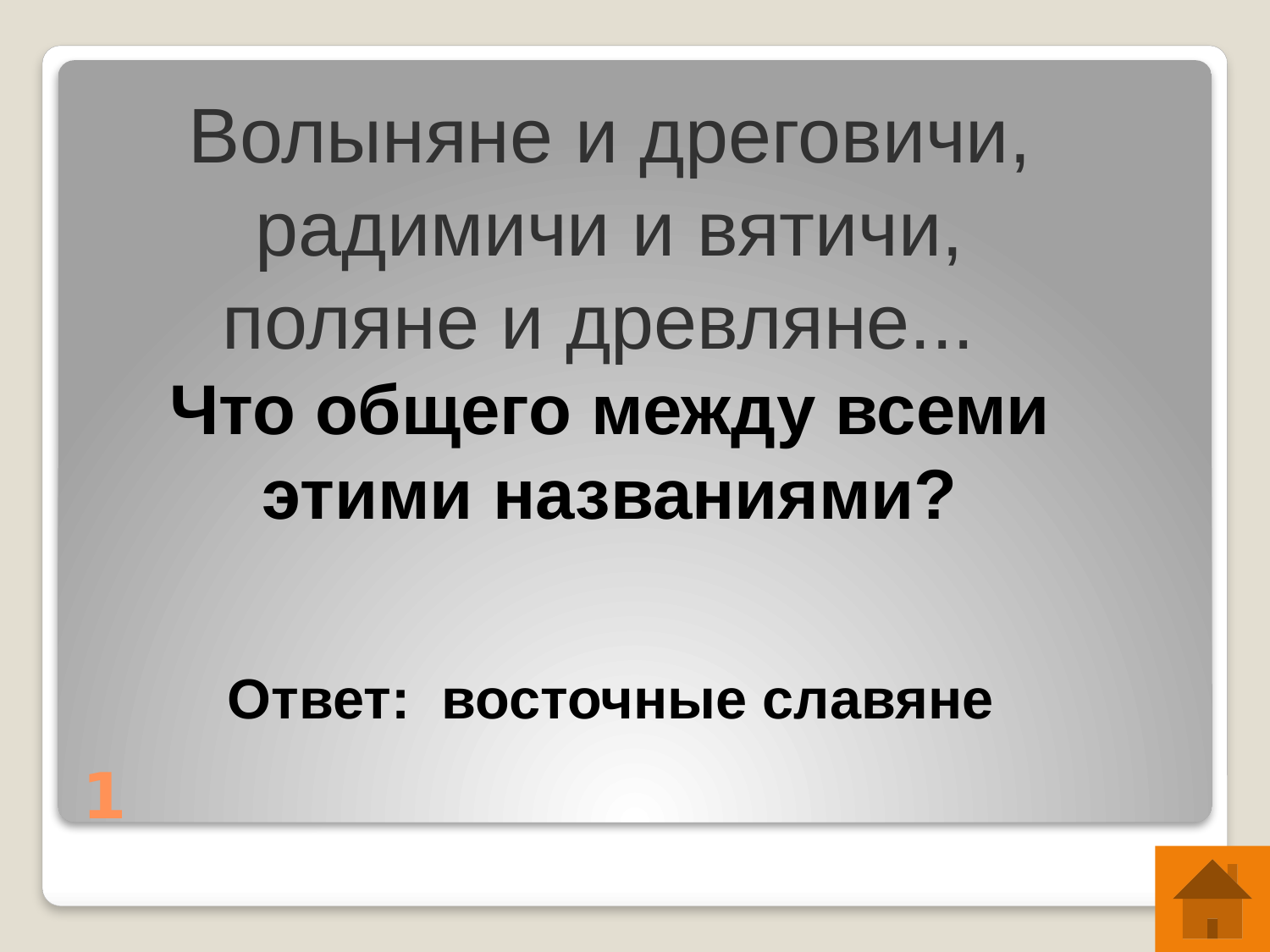

Волыняне и дреговичи, радимичи и вятичи, поляне и древляне...
Что общего между всеми этими названиями?

Ответ:  восточные славяне
# 1